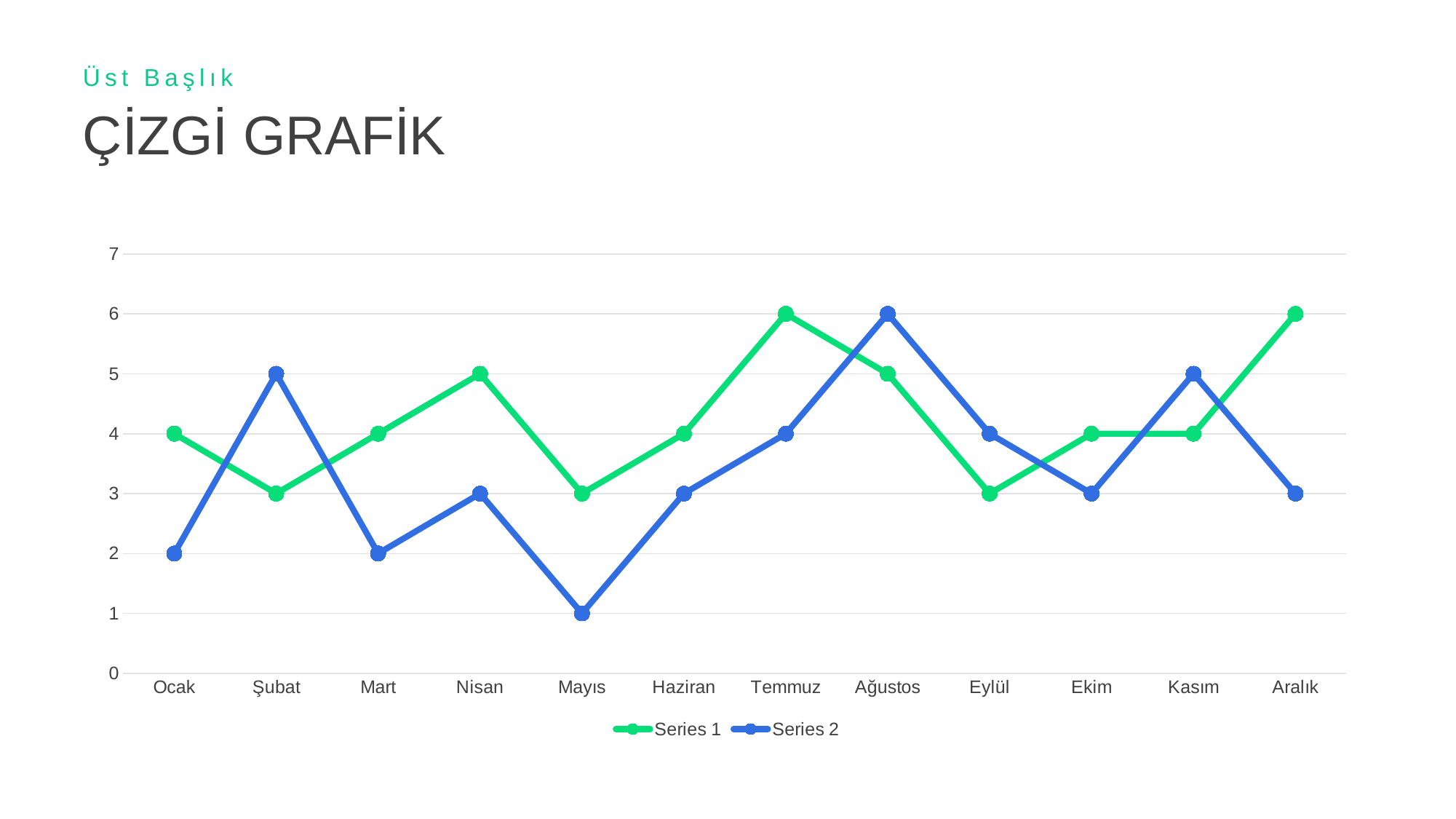

Üst Başlık
# ÇİZGİ GRAFİK

### Chart

| Category | Series 1 | Series 2 |
|---|---|---|
| Ocak | 4.0 | 2.0 |
| Şubat | 3.0 | 5.0 |
| Mart | 4.0 | 2.0 |
| Nisan | 5.0 | 3.0 |
| Mayıs | 3.0 | 1.0 |
| Haziran | 4.0 | 3.0 |
| Temmuz | 6.0 | 4.0 |
| Ağustos | 5.0 | 6.0 |
| Eylül | 3.0 | 4.0 |
| Ekim | 4.0 | 3.0 |
| Kasım | 4.0 | 5.0 |
| Aralık | 6.0 | 3.0 |